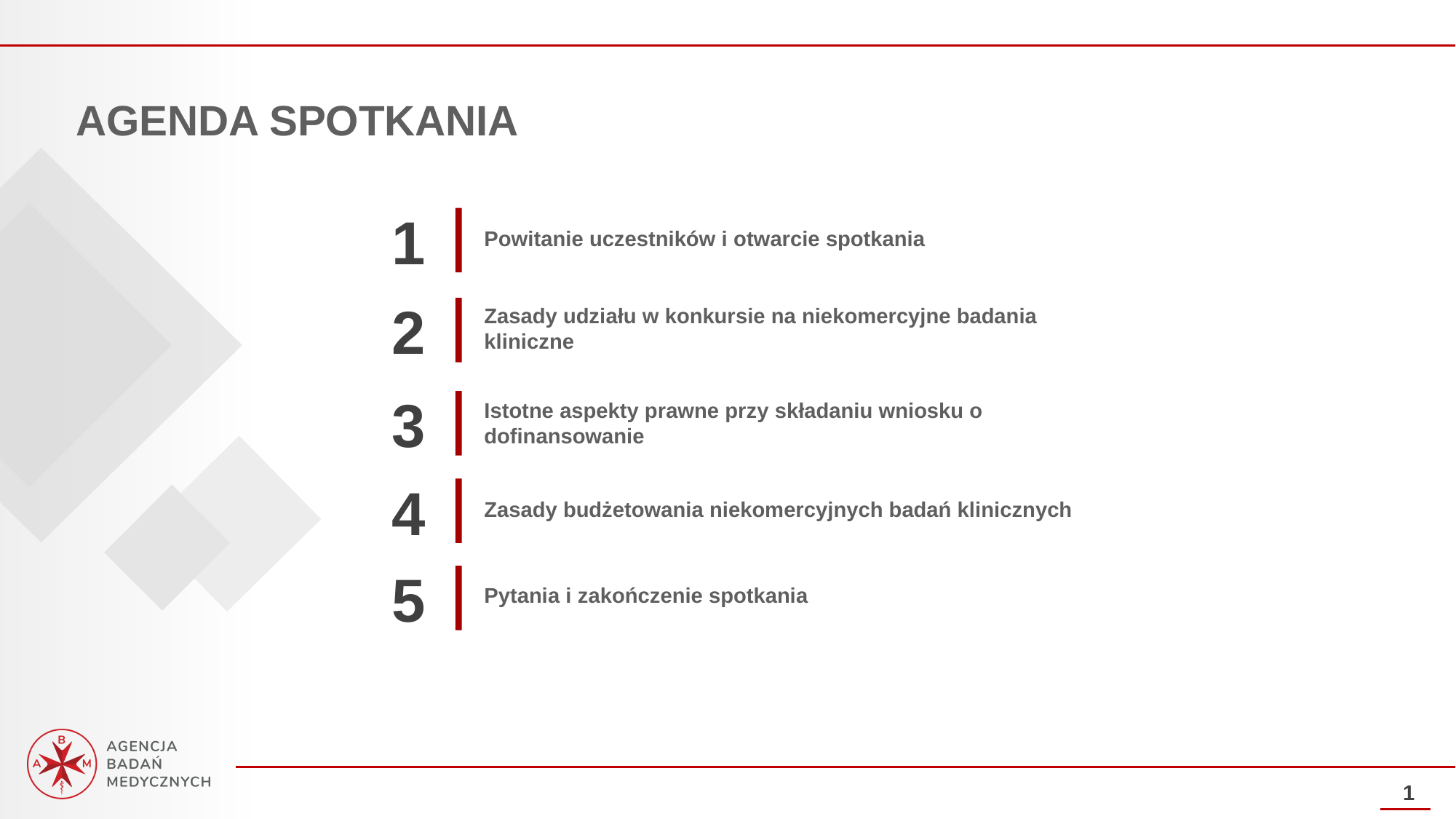

AGENDA SPOTKANIA

1

Powitanie uczestników i otwarcie spotkania
2

Zasady udziału w konkursie na niekomercyjne badania kliniczne
3

Istotne aspekty prawne przy składaniu wniosku o dofinansowanie

4

Zasady budżetowania niekomercyjnych badań klinicznych

5

Pytania i zakończenie spotkania
1